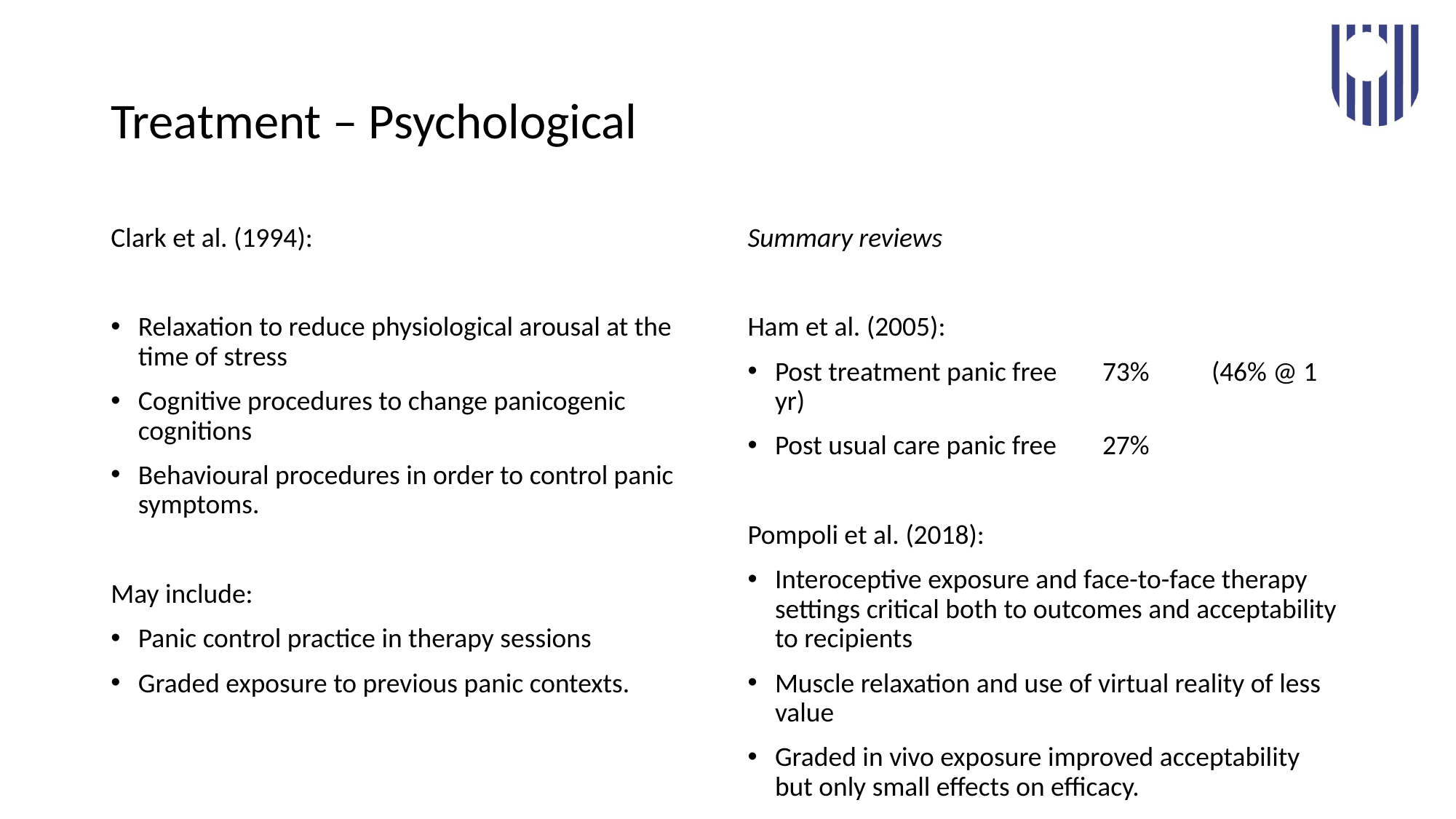

# Treatment – Psychological
Clark et al. (1994):

Relaxation to reduce physiological arousal at the time of stress
Cognitive procedures to change panicogenic cognitions
Behavioural procedures in order to control panic symptoms.

May include:
Panic control practice in therapy sessions
Graded exposure to previous panic contexts.
Summary reviews

Ham et al. (2005):
Post treatment panic free	73%	(46% @ 1 yr)
Post usual care panic free	27%

Pompoli et al. (2018):
Interoceptive exposure and face-to-face therapy settings critical both to outcomes and acceptability to recipients
Muscle relaxation and use of virtual reality of less value
Graded in vivo exposure improved acceptability but only small effects on efficacy.